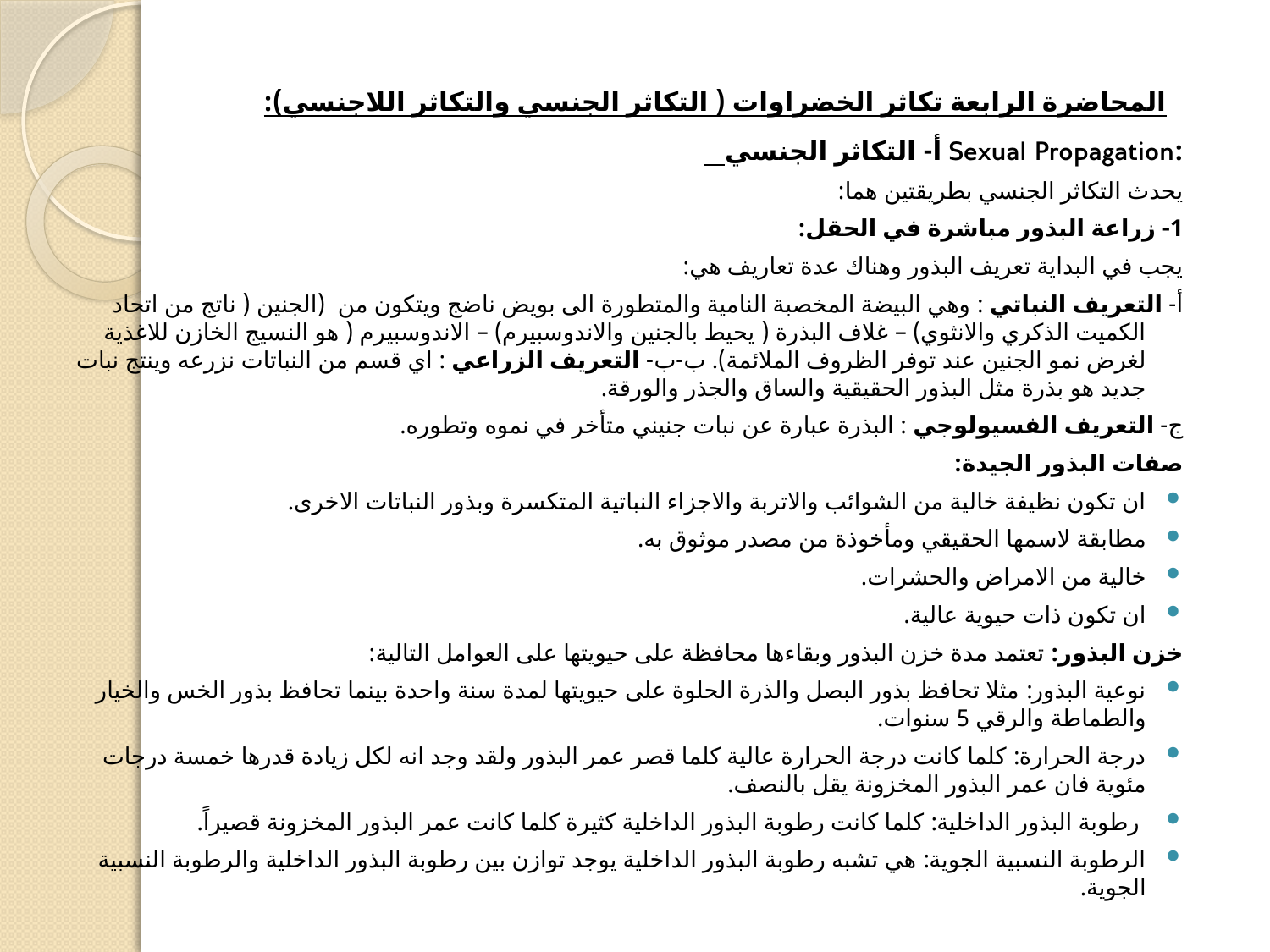

#
 المحاضرة الرابعة تكاثر الخضراوات ( التكاثر الجنسي والتكاثر اللاجنسي):
:Sexual Propagation أ- التكاثر الجنسي
يحدث التكاثر الجنسي بطريقتين هما:
1- زراعة البذور مباشرة في الحقل:
يجب في البداية تعريف البذور وهناك عدة تعاريف هي:
أ- التعريف النباتي : وهي البيضة المخصبة النامية والمتطورة الى بويض ناضج ويتكون من  (الجنين ( ناتج من اتحاد الكميت الذكري والانثوي) – غلاف البذرة ( يحيط بالجنين والاندوسبيرم) – الاندوسبيرم ( هو النسيج الخازن للاغذية لغرض نمو الجنين عند توفر الظروف الملائمة). ب-ب- التعريف الزراعي : اي قسم من النباتات نزرعه وينتج نبات جديد هو بذرة مثل البذور الحقيقية والساق والجذر والورقة.
ج- التعريف الفسيولوجي : البذرة عبارة عن نبات جنيني متأخر في نموه وتطوره.
صفات البذور الجيدة:
ان تكون نظيفة خالية من الشوائب والاتربة والاجزاء النباتية المتكسرة وبذور النباتات الاخرى.
مطابقة لاسمها الحقيقي ومأخوذة من مصدر موثوق به.
خالية من الامراض والحشرات.
ان تكون ذات حيوية عالية.
خزن البذور: تعتمد مدة خزن البذور وبقاءها محافظة على حيويتها على العوامل التالية:
نوعية البذور: مثلا تحافظ بذور البصل والذرة الحلوة على حيويتها لمدة سنة واحدة بينما تحافظ بذور الخس والخيار والطماطة والرقي 5 سنوات.
درجة الحرارة: كلما كانت درجة الحرارة عالية كلما قصر عمر البذور ولقد وجد انه لكل زيادة قدرها خمسة درجات مئوية فان عمر البذور المخزونة يقل بالنصف.
 رطوبة البذور الداخلية: كلما كانت رطوبة البذور الداخلية كثيرة كلما كانت عمر البذور المخزونة قصيراً.
الرطوبة النسبية الجوية: هي تشبه رطوبة البذور الداخلية يوجد توازن بين رطوبة البذور الداخلية والرطوبة النسبية الجوية.